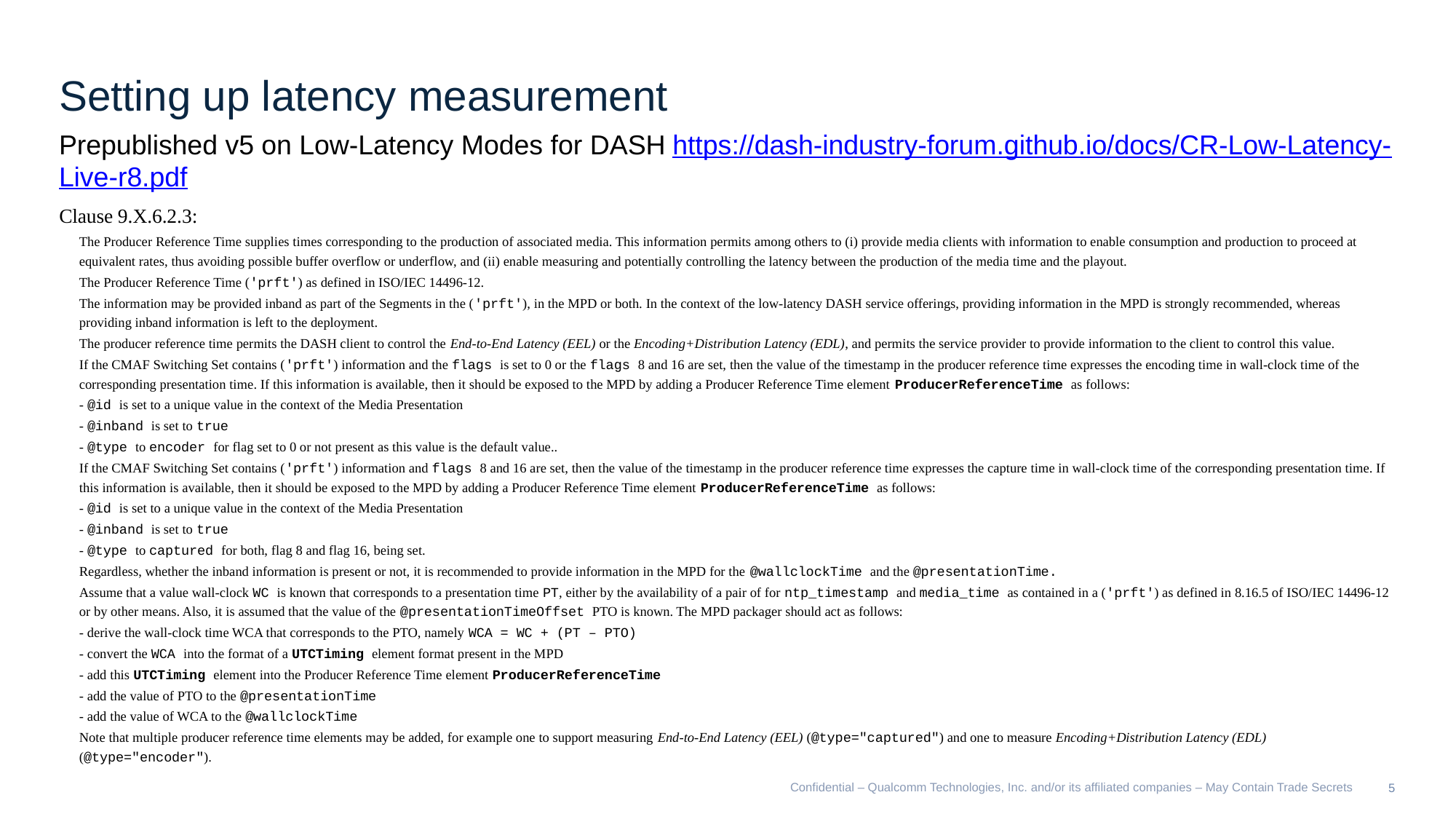

# Setting up latency measurement
Prepublished v5 on Low-Latency Modes for DASH https://dash-industry-forum.github.io/docs/CR-Low-Latency-Live-r8.pdf
Clause 9.X.6.2.3:
The Producer Reference Time supplies times corresponding to the production of associated media. This information permits among others to (i) provide media clients with information to enable consumption and production to proceed at equivalent rates, thus avoiding possible buffer overflow or underflow, and (ii) enable measuring and potentially controlling the latency between the production of the media time and the playout.
The Producer Reference Time ('prft') as defined in ISO/IEC 14496-12.
The information may be provided inband as part of the Segments in the ('prft'), in the MPD or both. In the context of the low-latency DASH service offerings, providing information in the MPD is strongly recommended, whereas providing inband information is left to the deployment.
The producer reference time permits the DASH client to control the End-to-End Latency (EEL) or the Encoding+Distribution Latency (EDL), and permits the service provider to provide information to the client to control this value.
If the CMAF Switching Set contains ('prft') information and the flags is set to 0 or the flags 8 and 16 are set, then the value of the timestamp in the producer reference time expresses the encoding time in wall-clock time of the corresponding presentation time. If this information is available, then it should be exposed to the MPD by adding a Producer Reference Time element ProducerReferenceTime as follows:
- @id is set to a unique value in the context of the Media Presentation
- @inband is set to true
- @type to encoder for flag set to 0 or not present as this value is the default value..
If the CMAF Switching Set contains ('prft') information and flags 8 and 16 are set, then the value of the timestamp in the producer reference time expresses the capture time in wall-clock time of the corresponding presentation time. If this information is available, then it should be exposed to the MPD by adding a Producer Reference Time element ProducerReferenceTime as follows:
- @id is set to a unique value in the context of the Media Presentation
- @inband is set to true
- @type to captured for both, flag 8 and flag 16, being set.
Regardless, whether the inband information is present or not, it is recommended to provide information in the MPD for the @wallclockTime and the @presentationTime.
Assume that a value wall-clock WC is known that corresponds to a presentation time PT, either by the availability of a pair of for ntp_timestamp and media_time as contained in a ('prft') as defined in 8.16.5 of ISO/IEC 14496-12 or by other means. Also, it is assumed that the value of the @presentationTimeOffset PTO is known. The MPD packager should act as follows:
- derive the wall-clock time WCA that corresponds to the PTO, namely WCA = WC + (PT – PTO)
- convert the WCA into the format of a UTCTiming element format present in the MPD
- add this UTCTiming element into the Producer Reference Time element ProducerReferenceTime
- add the value of PTO to the @presentationTime
- add the value of WCA to the @wallclockTime
Note that multiple producer reference time elements may be added, for example one to support measuring End-to-End Latency (EEL) (@type="captured") and one to measure Encoding+Distribution Latency (EDL) (@type="encoder").